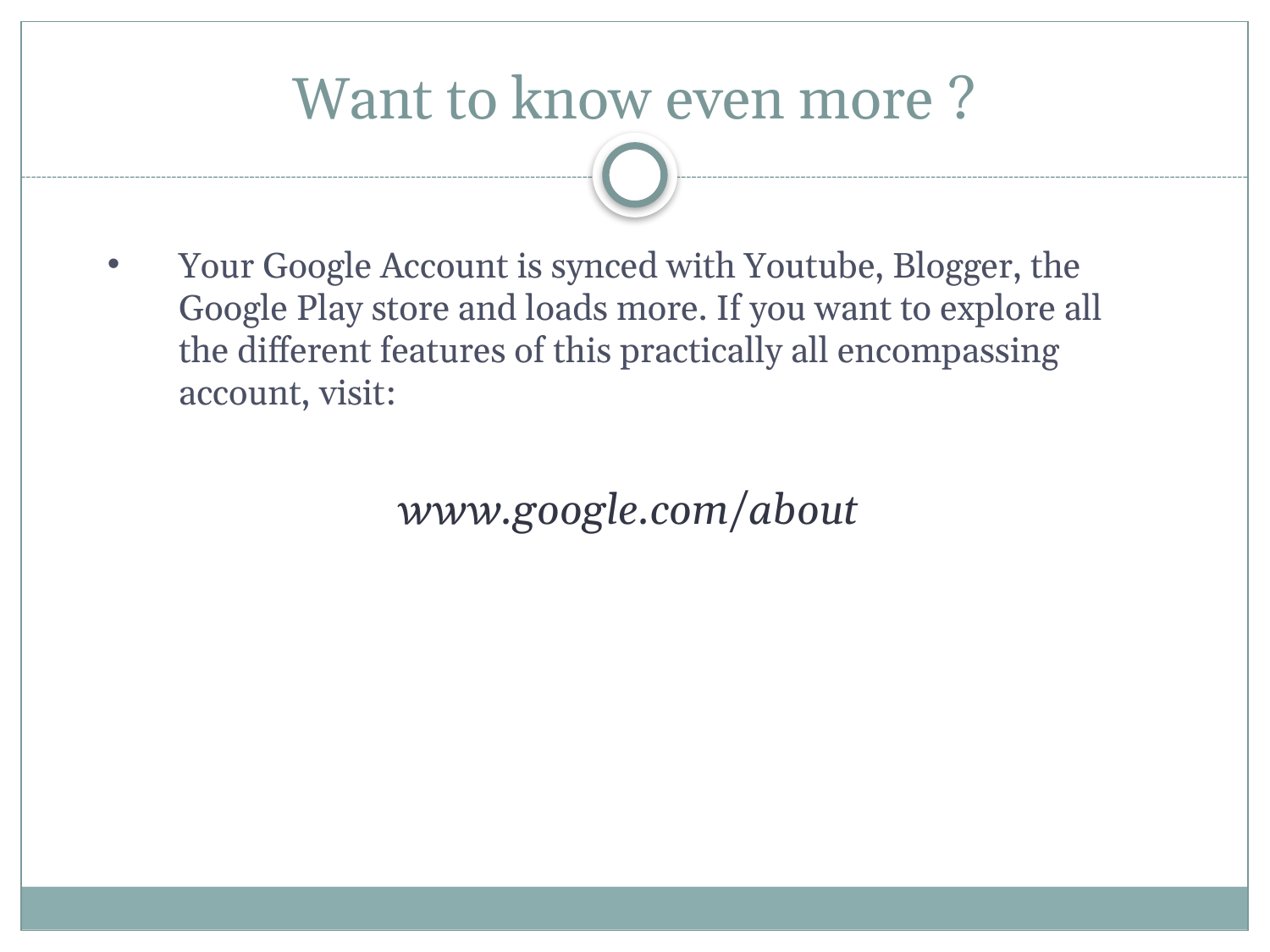

# Want to know even more ?
Your Google Account is synced with Youtube, Blogger, the Google Play store and loads more. If you want to explore all the different features of this practically all encompassing account, visit:
www.google.com/about